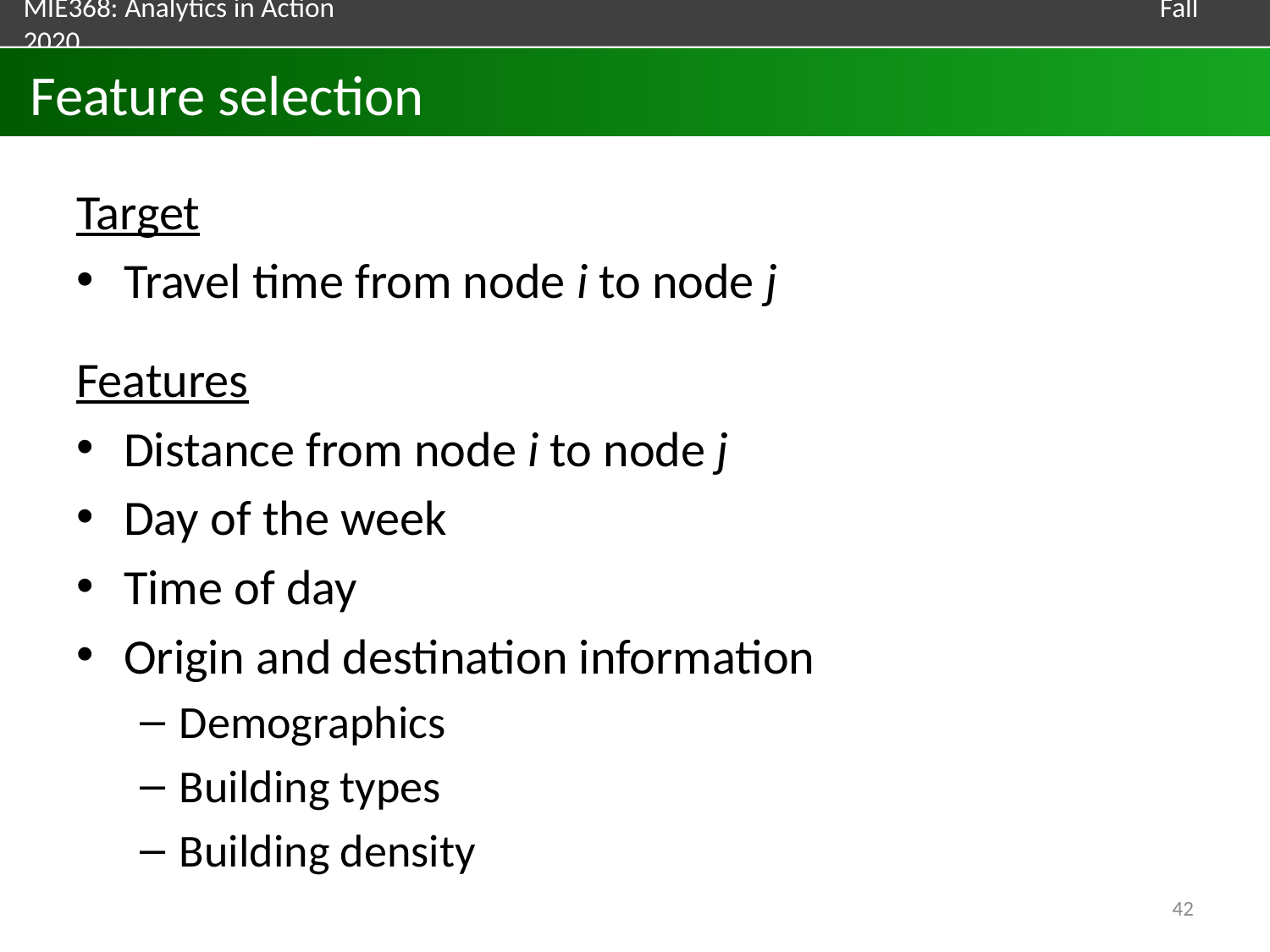

# Feature selection
Target
Travel time from node i to node j

Features
Distance from node i to node j
Day of the week
Time of day
Origin and destination information
Demographics
Building types
Building density
42